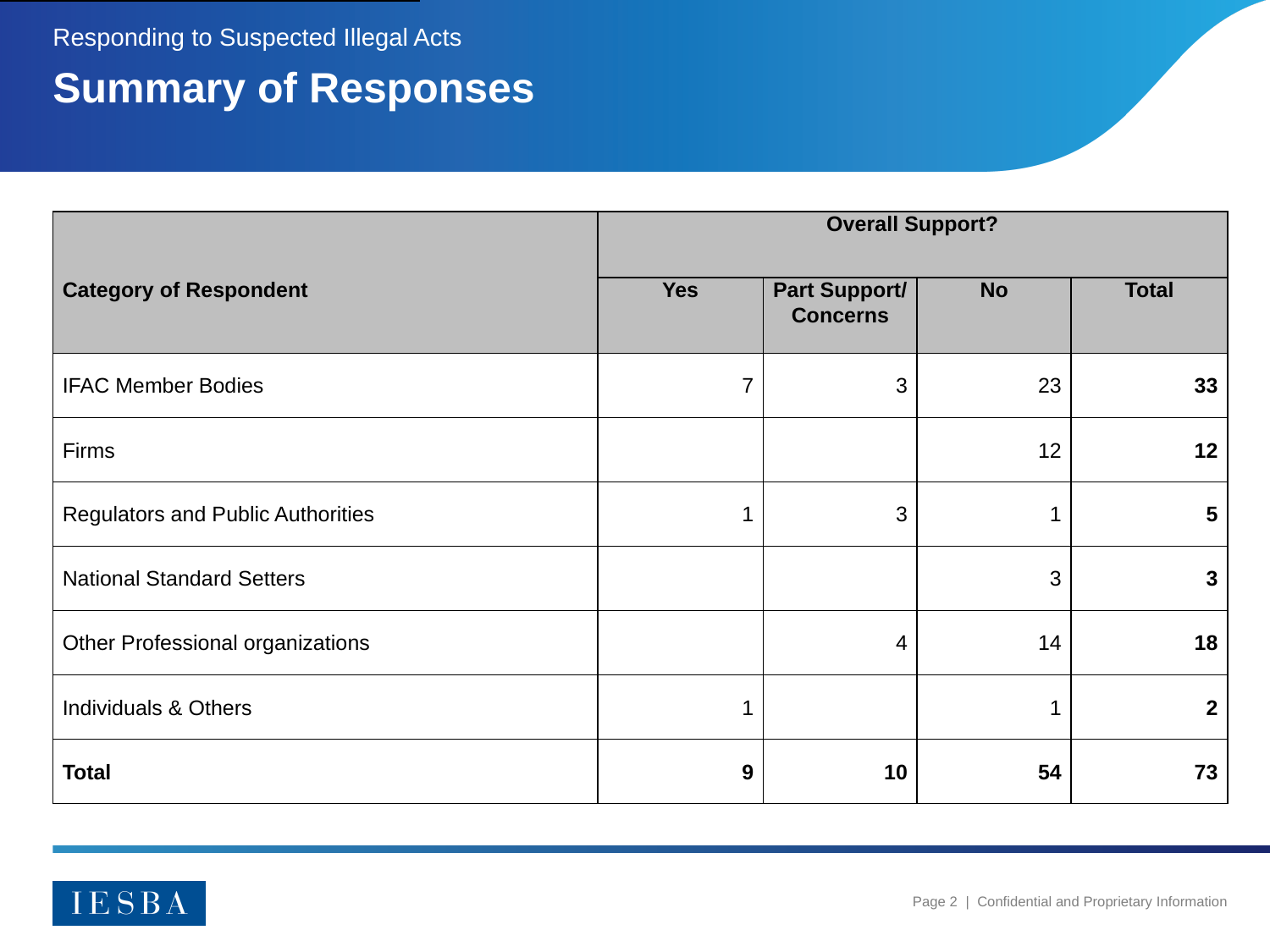

Responding to Suspected Illegal Acts

# Summary of Responses
|  | Overall Support? |  |  |  |
| --- | --- | --- | --- | --- |
| Category of Respondent | Yes | Part Support/ Concerns | No | Total |
| IFAC Member Bodies | 7 | 3 | 23 | 33 |
| Firms |  |  | 12 | 12 |
| Regulators and Public Authorities | 1 | 3 | 1 | 5 |
| National Standard Setters |  |  | 3 | 3 |
| Other Professional organizations |  | 4 | 14 | 18 |
| Individuals & Others | 1 |  | 1 | 2 |
| Total | 9 | 10 | 54 | 73 |